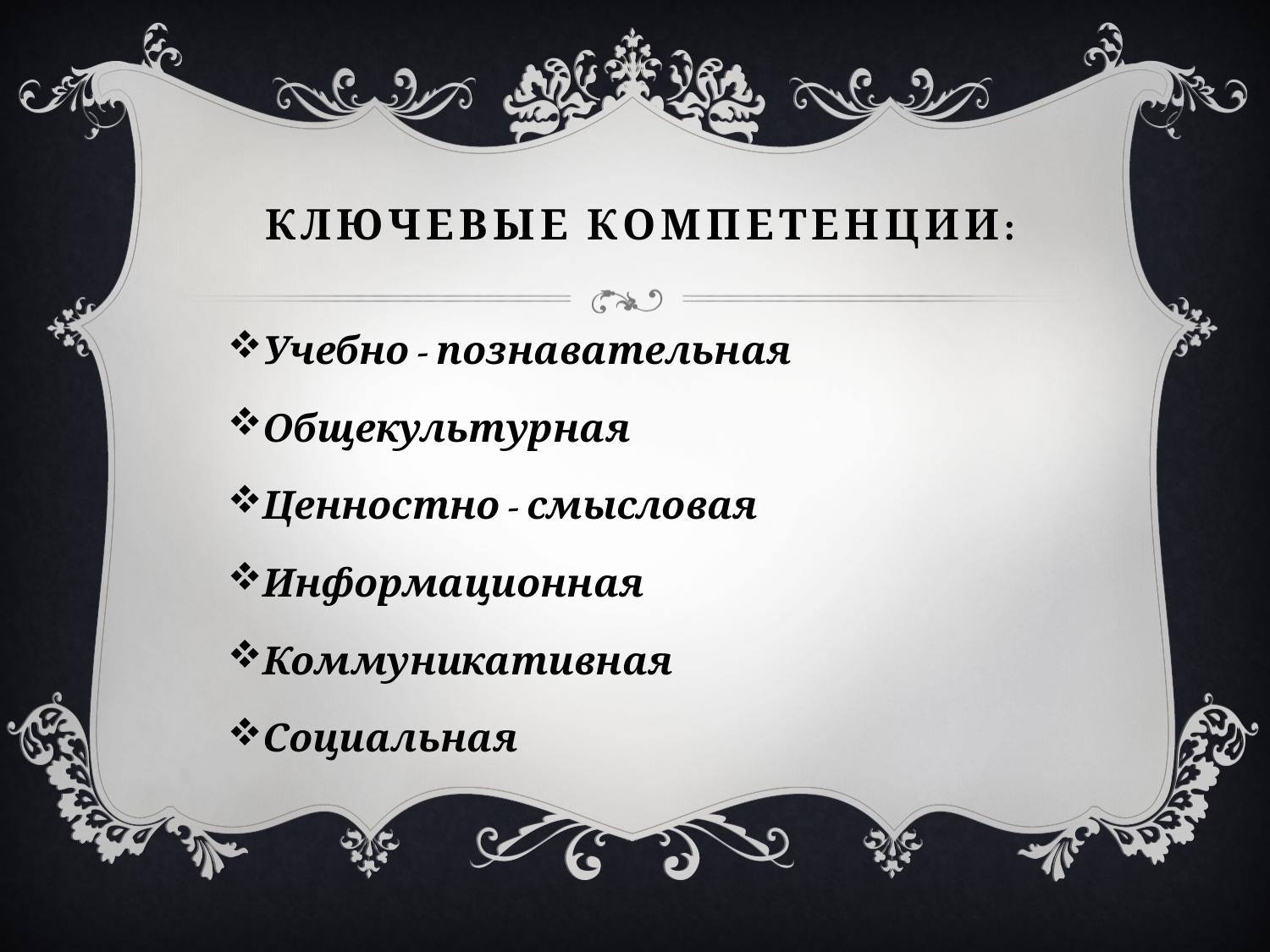

# Ключевые компетенции:
Учебно - познавательная
Общекультурная
Ценностно - смысловая
Информационная
Коммуникативная
Социальная